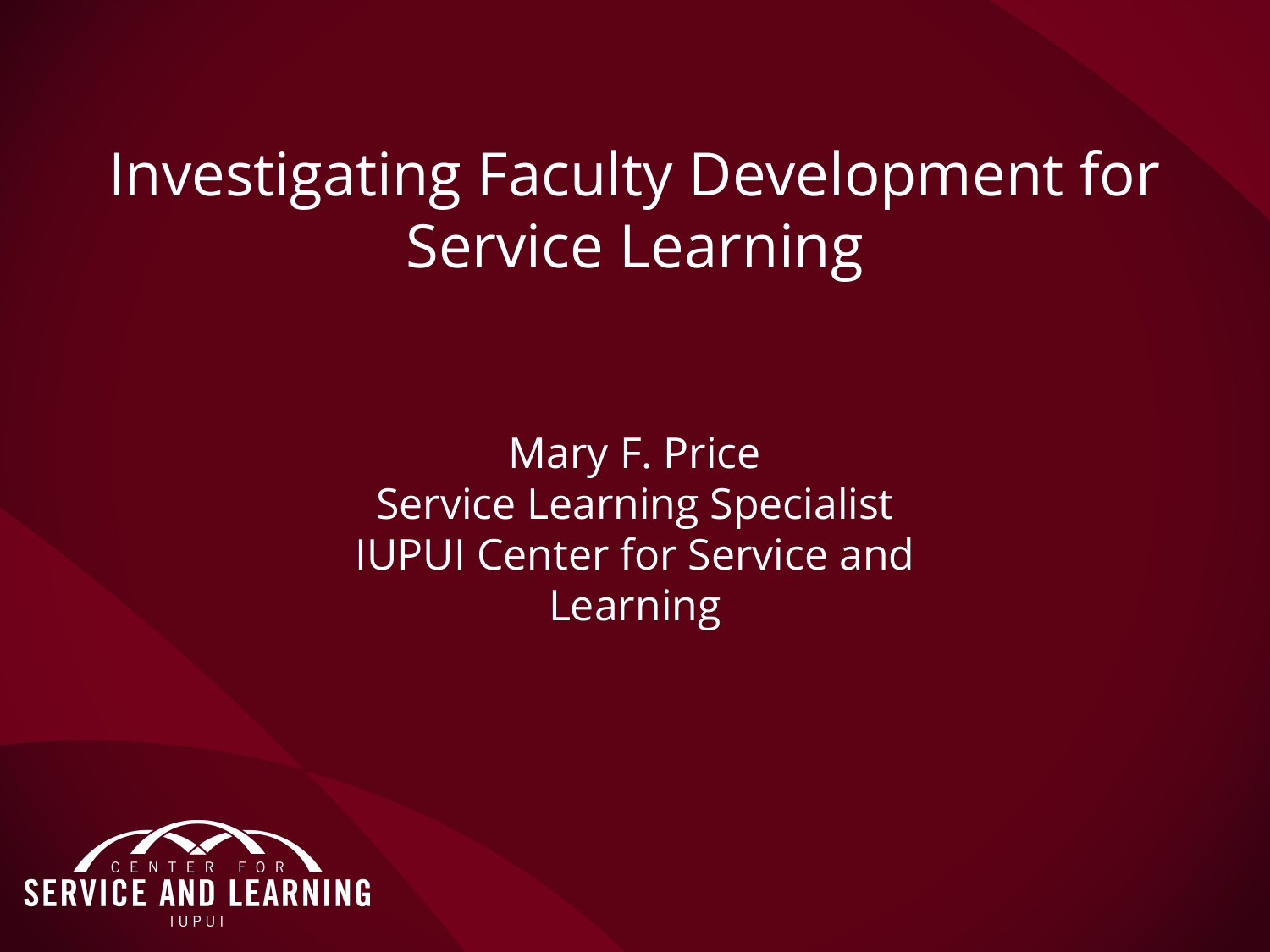

# Investigating Faculty Development for Service Learning
Mary F. Price
Service Learning Specialist
IUPUI Center for Service and Learning